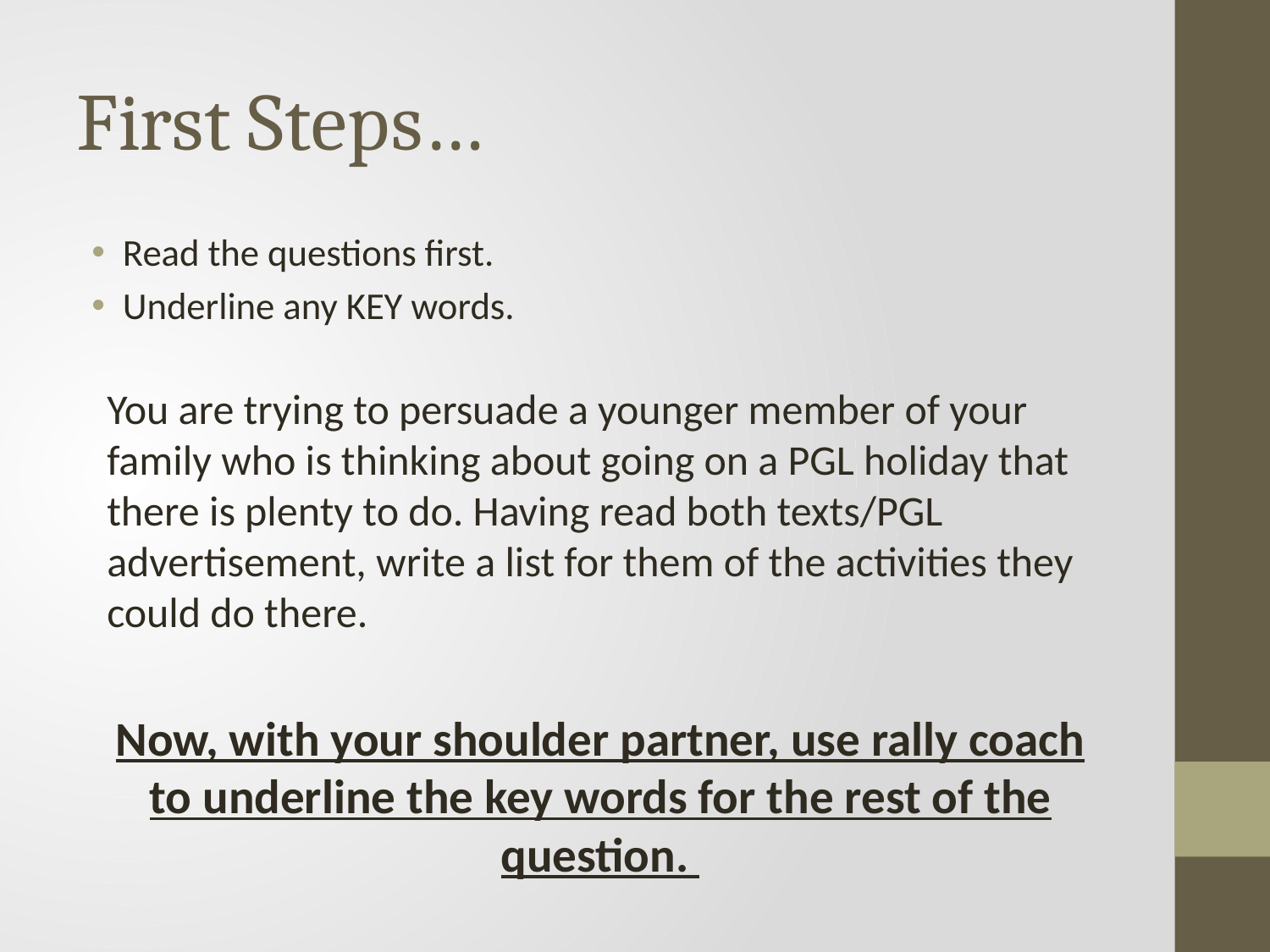

# First Steps…
Read the questions first.
Underline any KEY words.

Now, with your shoulder partner, use rally coach to underline the key words for the rest of the question.

You are trying to persuade a younger member of your family who is thinking about going on a PGL holiday that there is plenty to do. Having read both texts/PGL advertisement, write a list for them of the activities they could do there.